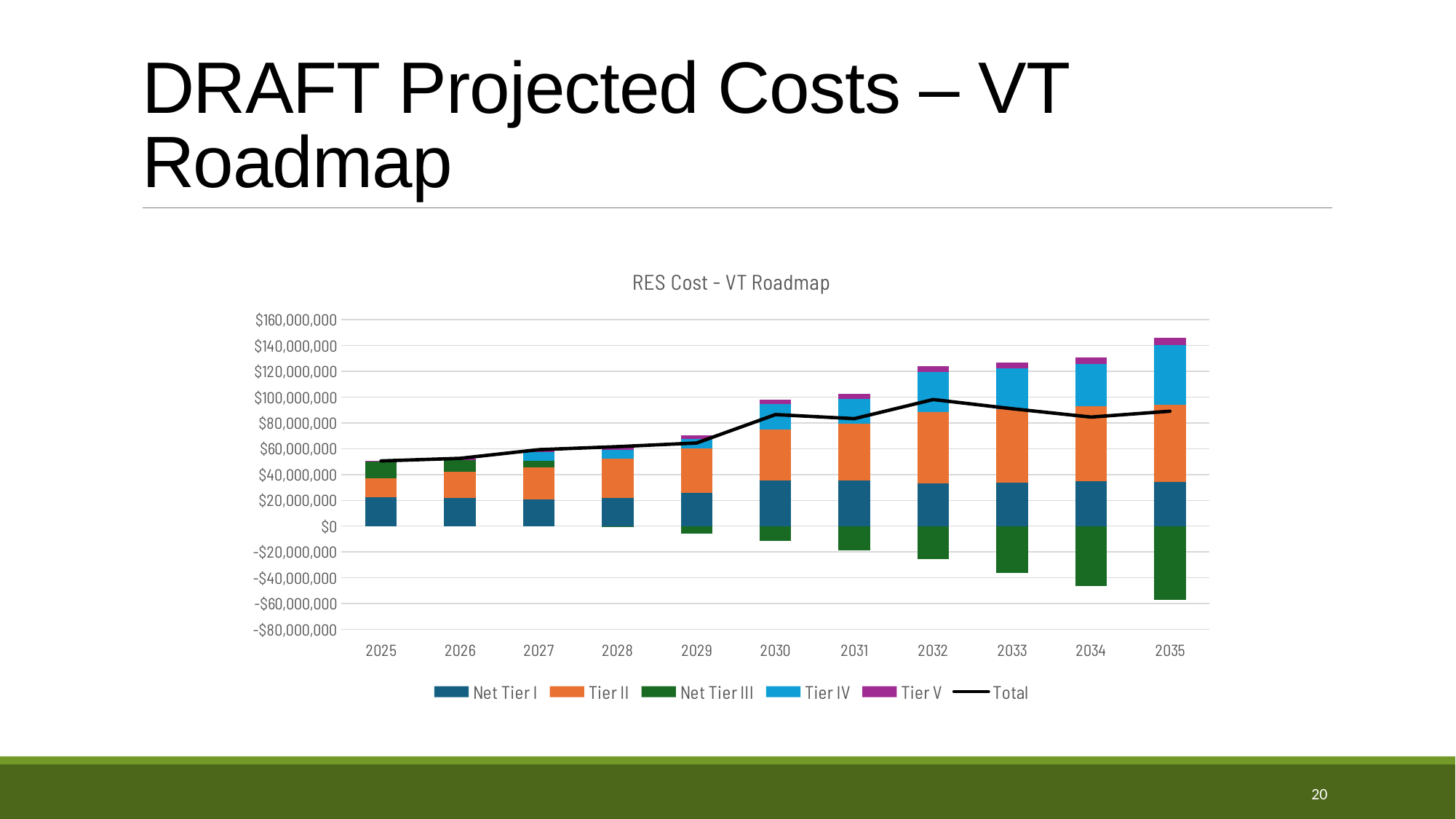

# DRAFT Projected Costs – VT Roadmap

### Chart: RES Cost - VT Roadmap

| Category | Net Tier I | Tier II | Net Tier III | Tier IV | Tier V | Total |
|---|---|---|---|---|---|---|
| 2025 | 22402702.238055505 | 14878074.074830798 | 12541540.392232945 | 0.0 | 773597.7134984552 | 50595914.41861771 |
| 2026 | 22091613.081383623 | 20172815.65616161 | 8955461.552172583 | 0.0 | 1347704.5296190358 | 52567594.81933686 |
| 2027 | 20754828.462953534 | 24998953.605895575 | 4745458.895878557 | 6897799.8945462415 | 1903543.9999529365 | 59300584.859226845 |
| 2028 | 21891008.352419406 | 30362165.076965213 | -122792.48821920529 | 6983680.934622203 | 2517604.4148441697 | 61631666.29063179 |
| 2029 | 25654291.01036214 | 34783629.954930596 | -5678137.509135831 | 6859346.621630528 | 2860018.293358656 | 64479148.37114609 |
| 2030 | 35208623.20555459 | 39822918.01602515 | -11705500.789348356 | 19907229.89772686 | 3258696.2522328426 | 86491966.58219108 |
| 2031 | 35317401.989535496 | 43919629.47335447 | -18986712.003676437 | 19518390.100020275 | 3571262.6982487803 | 83339972.25748259 |
| 2032 | 33344135.50490461 | 54935972.60788385 | -25714322.584523633 | 31182392.508647125 | 4415204.94306472 | 98163382.97997667 |
| 2033 | 33823134.6654484 | 56635464.621439725 | -36069557.95321026 | 31788924.497076876 | 4855891.9159574015 | 91033857.74671215 |
| 2034 | 34619653.33393841 | 58435123.42833517 | -46258194.89990634 | 32437694.87682729 | 5327267.969007502 | 84561544.70820203 |
| 2035 | 34446478.28319489 | 59743334.01341184 | -56914275.52702785 | 46096025.796634816 | 5731644.930481024 | 89103207.49669471 |
20